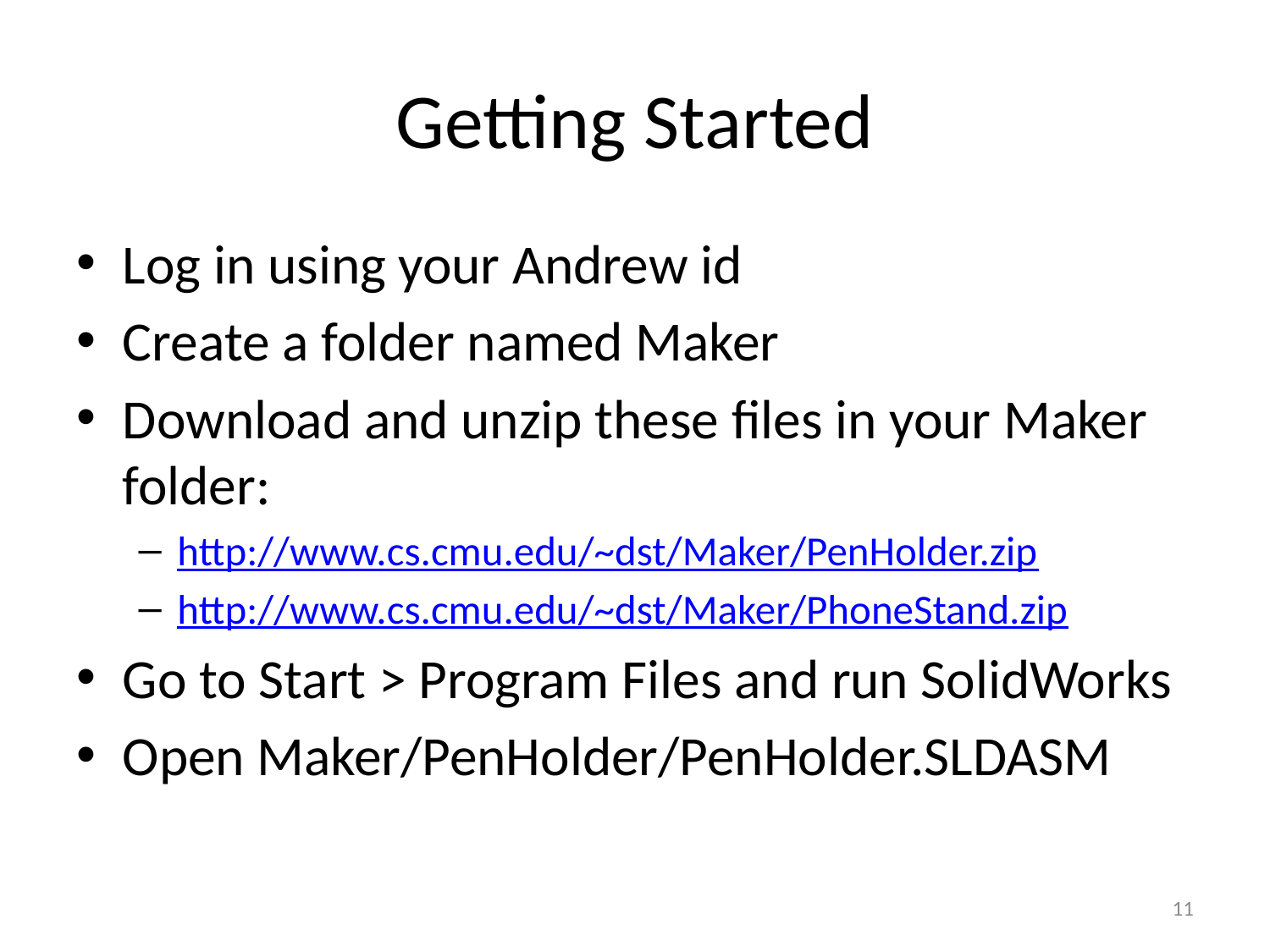

# Getting Started
Log in using your Andrew id
Create a folder named Maker
Download and unzip these files in your Maker folder:
http://www.cs.cmu.edu/~dst/Maker/PenHolder.zip
http://www.cs.cmu.edu/~dst/Maker/PhoneStand.zip
Go to Start > Program Files and run SolidWorks
Open Maker/PenHolder/PenHolder.SLDASM
11